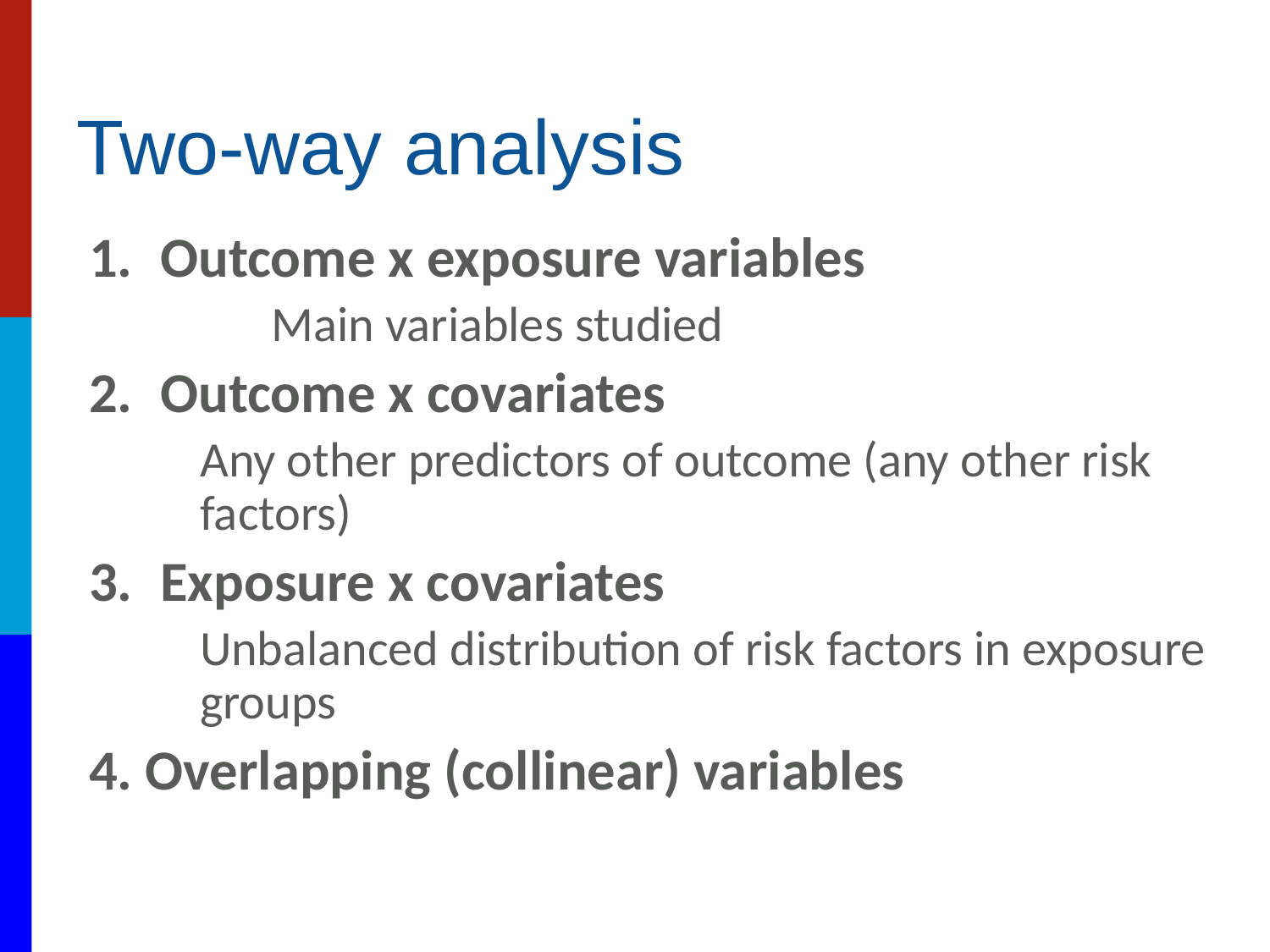

# Two-way analysis
Outcome x exposure variables
	Main variables studied
Outcome x covariates
Any other predictors of outcome (any other risk factors)
Exposure x covariates
Unbalanced distribution of risk factors in exposure groups
4. Overlapping (collinear) variables